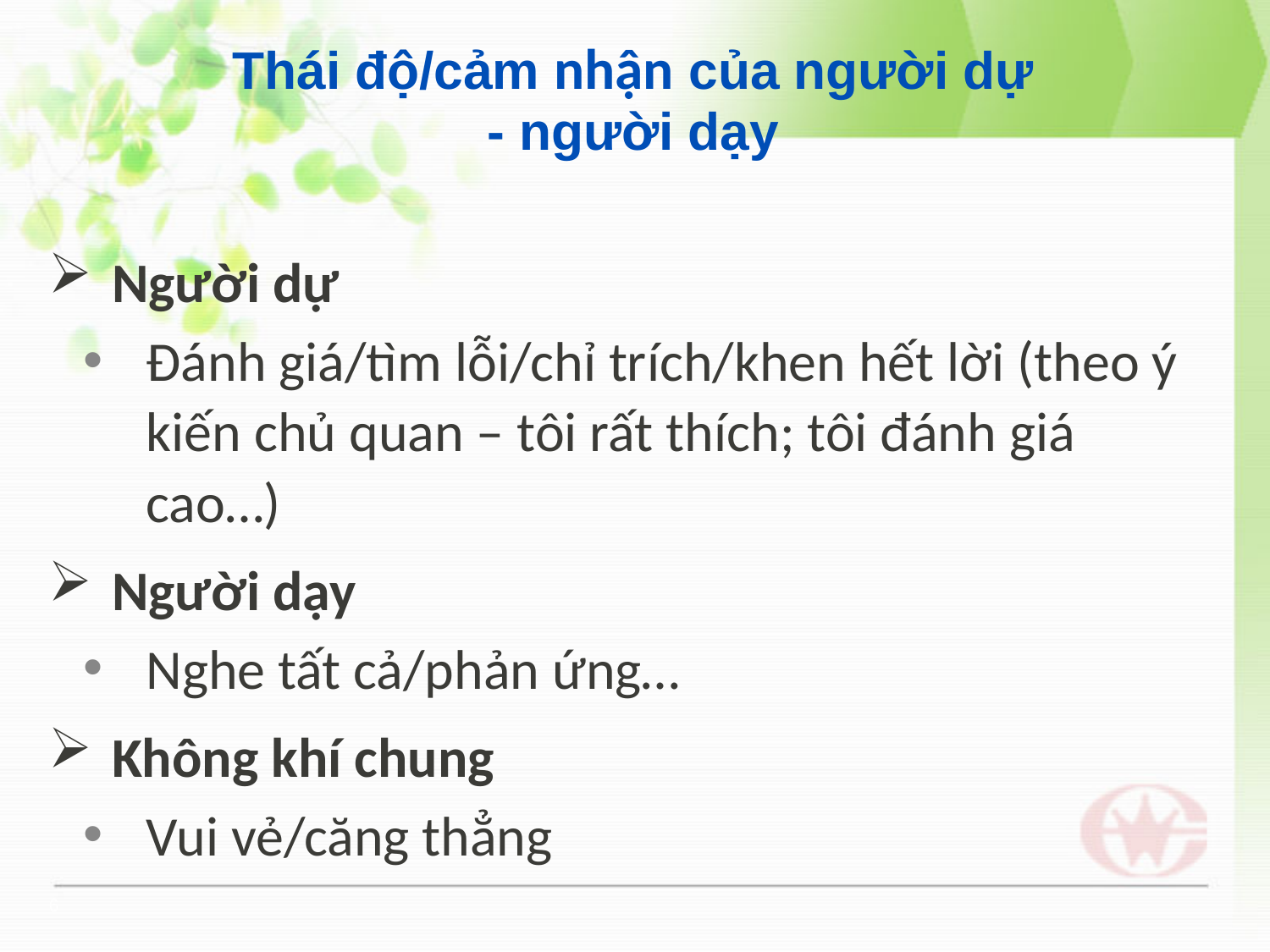

Thái độ/cảm nhận của người dự
- người dạy
Người dự
Đánh giá/tìm lỗi/chỉ trích/khen hết lời (theo ý kiến chủ quan – tôi rất thích; tôi đánh giá cao…)
Người dạy
Nghe tất cả/phản ứng…
Không khí chung
Vui vẻ/căng thẳng

6